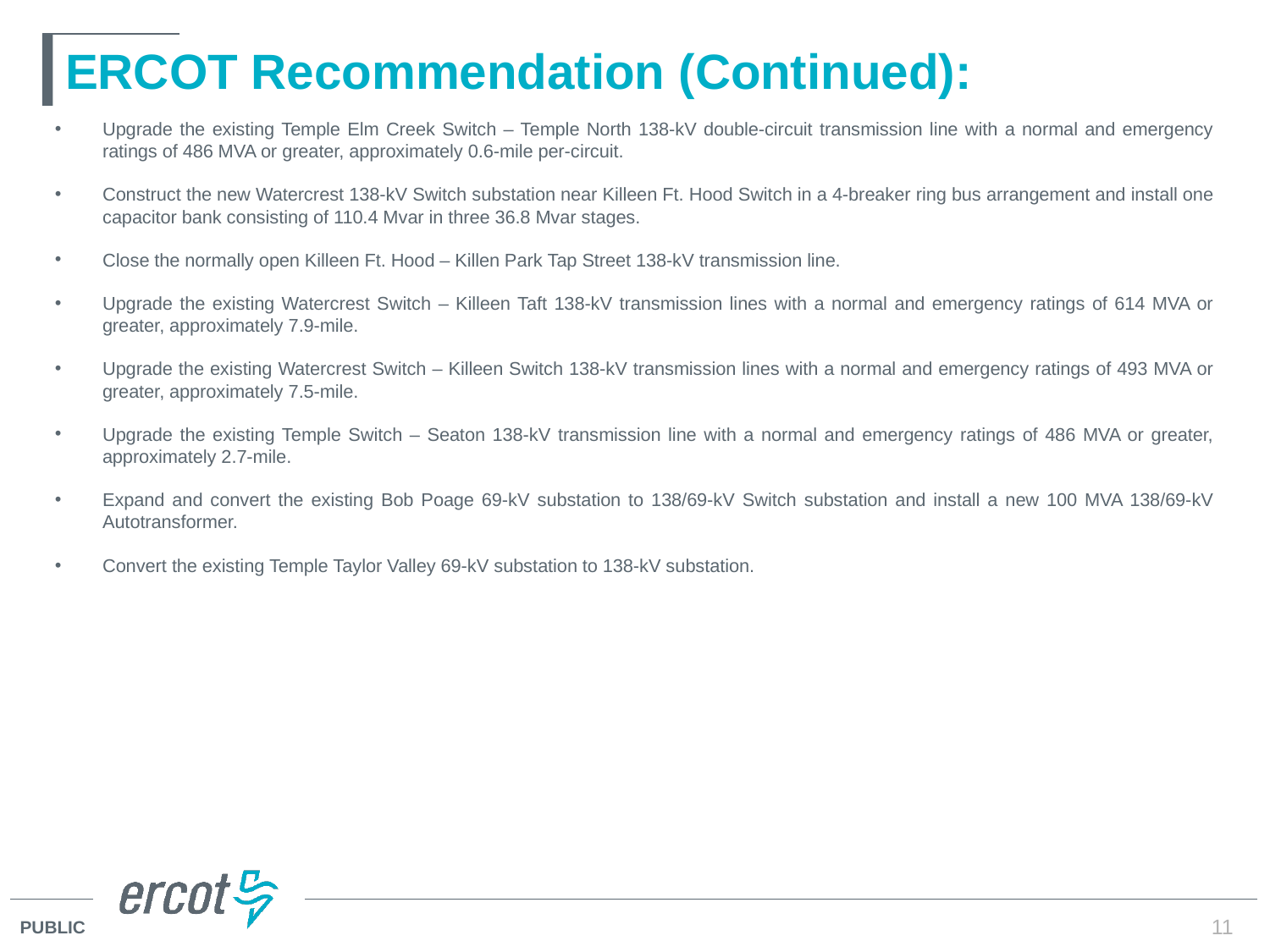

# ERCOT Recommendation (Continued):
Upgrade the existing Temple Elm Creek Switch – Temple North 138-kV double-circuit transmission line with a normal and emergency ratings of 486 MVA or greater, approximately 0.6-mile per-circuit.
Construct the new Watercrest 138-kV Switch substation near Killeen Ft. Hood Switch in a 4-breaker ring bus arrangement and install one capacitor bank consisting of 110.4 Mvar in three 36.8 Mvar stages.
Close the normally open Killeen Ft. Hood – Killen Park Tap Street 138-kV transmission line.
Upgrade the existing Watercrest Switch – Killeen Taft 138-kV transmission lines with a normal and emergency ratings of 614 MVA or greater, approximately 7.9-mile.
Upgrade the existing Watercrest Switch – Killeen Switch 138-kV transmission lines with a normal and emergency ratings of 493 MVA or greater, approximately 7.5-mile.
Upgrade the existing Temple Switch – Seaton 138-kV transmission line with a normal and emergency ratings of 486 MVA or greater, approximately 2.7-mile.
Expand and convert the existing Bob Poage 69-kV substation to 138/69-kV Switch substation and install a new 100 MVA 138/69-kV Autotransformer.
Convert the existing Temple Taylor Valley 69-kV substation to 138-kV substation.
11